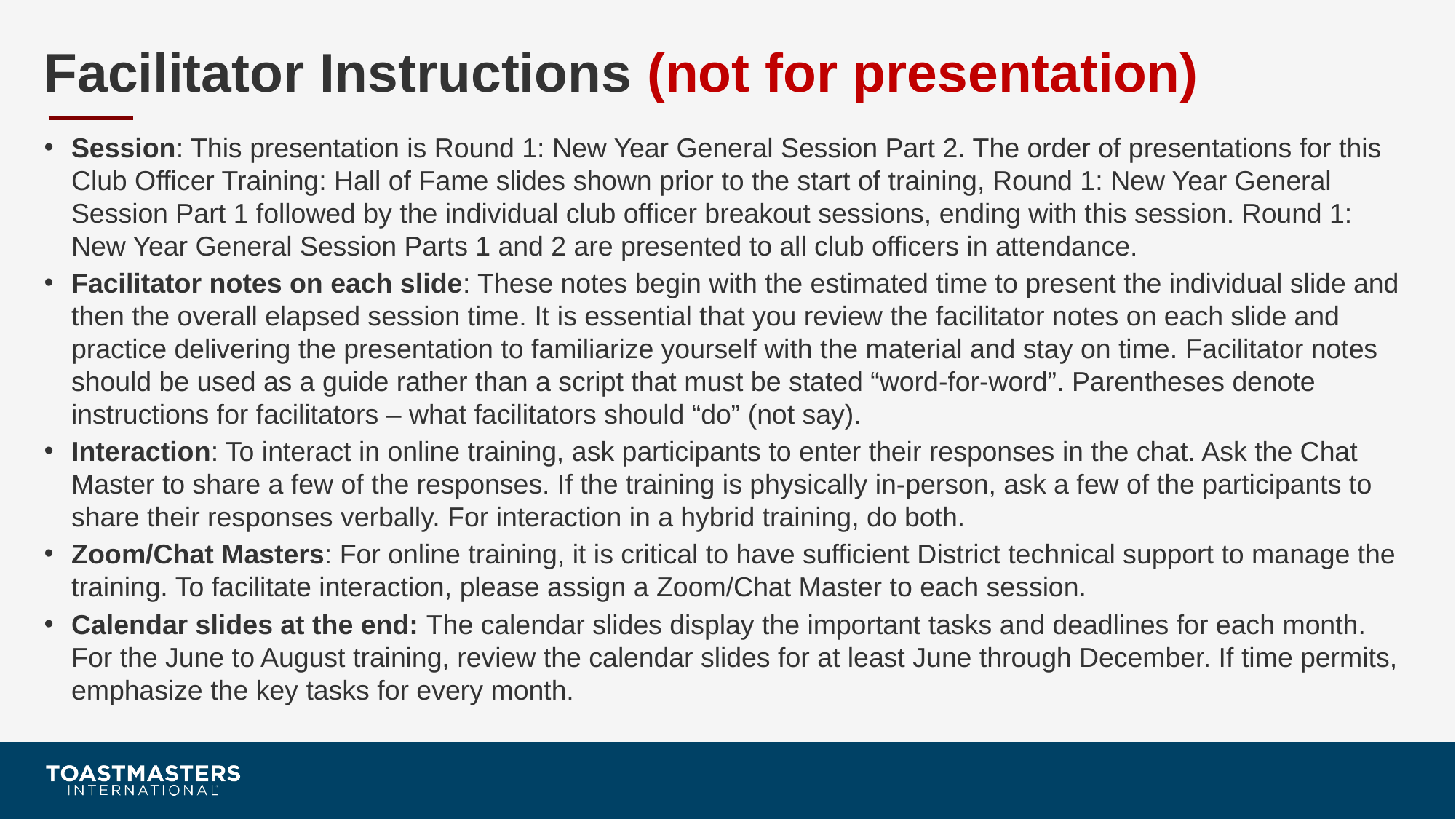

# Facilitator Instructions (not for presentation)
Session: This presentation is Round 1: New Year General Session Part 2. The order of presentations for this Club Officer Training: Hall of Fame slides shown prior to the start of training, Round 1: New Year General Session Part 1 followed by the individual club officer breakout sessions, ending with this session. Round 1: New Year General Session Parts 1 and 2 are presented to all club officers in attendance.
Facilitator notes on each slide: These notes begin with the estimated time to present the individual slide and then the overall elapsed session time. It is essential that you review the facilitator notes on each slide and practice delivering the presentation to familiarize yourself with the material and stay on time. Facilitator notes should be used as a guide rather than a script that must be stated “word-for-word”. Parentheses denote instructions for facilitators – what facilitators should “do” (not say).
Interaction: To interact in online training, ask participants to enter their responses in the chat. Ask the Chat Master to share a few of the responses. If the training is physically in-person, ask a few of the participants to share their responses verbally. For interaction in a hybrid training, do both.
Zoom/Chat Masters: For online training, it is critical to have sufficient District technical support to manage the training. To facilitate interaction, please assign a Zoom/Chat Master to each session.
Calendar slides at the end: The calendar slides display the important tasks and deadlines for each month. For the June to August training, review the calendar slides for at least June through December. If time permits, emphasize the key tasks for every month.